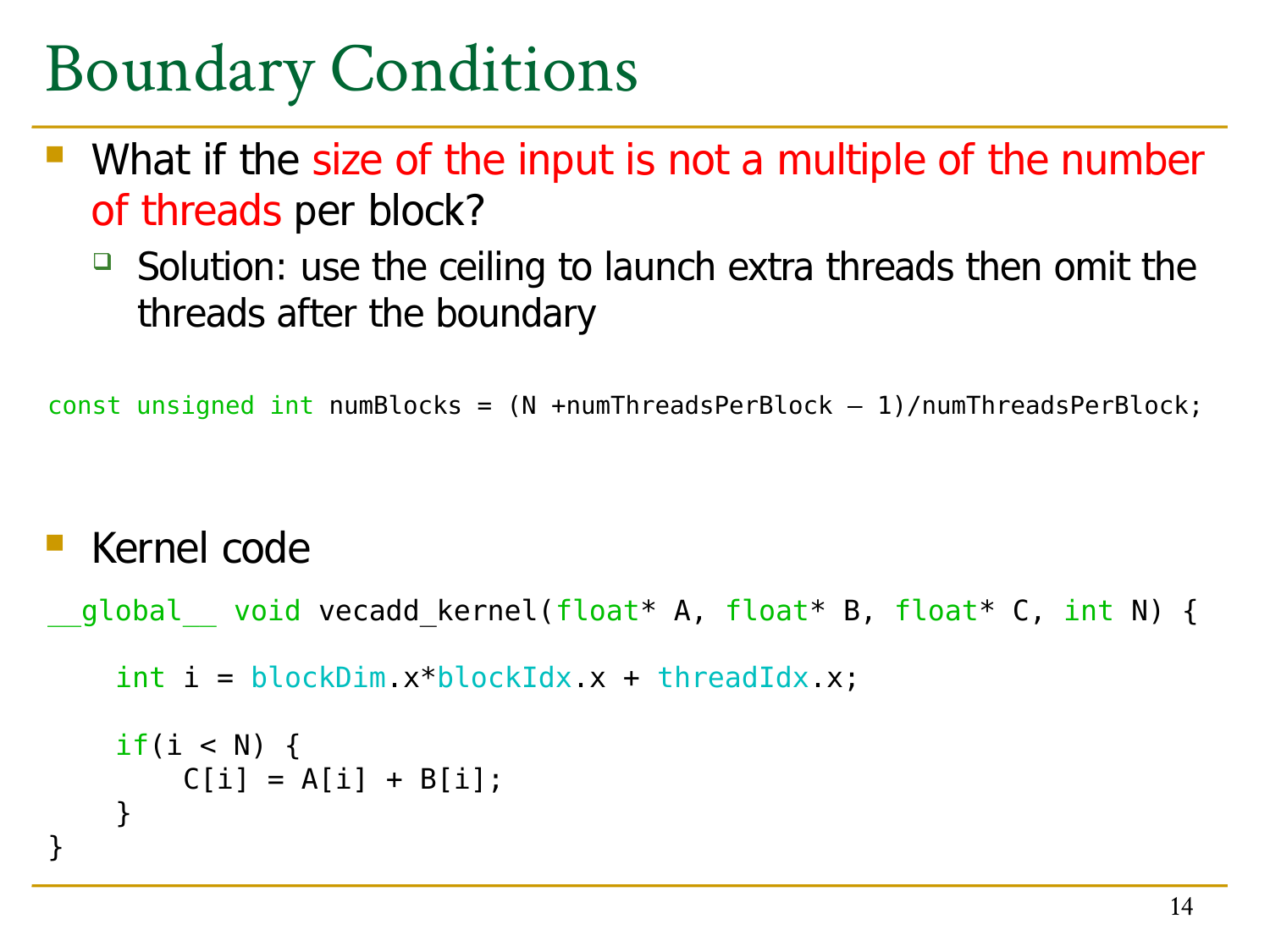

# Boundary Conditions
What if the size of the input is not a multiple of the number of threads per block?
Solution: use the ceiling to launch extra threads then omit the threads after the boundary

Kernel code
const unsigned int numBlocks = (N +numThreadsPerBlock – 1)/numThreadsPerBlock;
__global__ void vecadd_kernel(float* A, float* B, float* C, int N) {

    int i = blockDim.x*blockIdx.x + threadIdx.x;

    if(i < N) {
        C[i] = A[i] + B[i];
    }
}
14